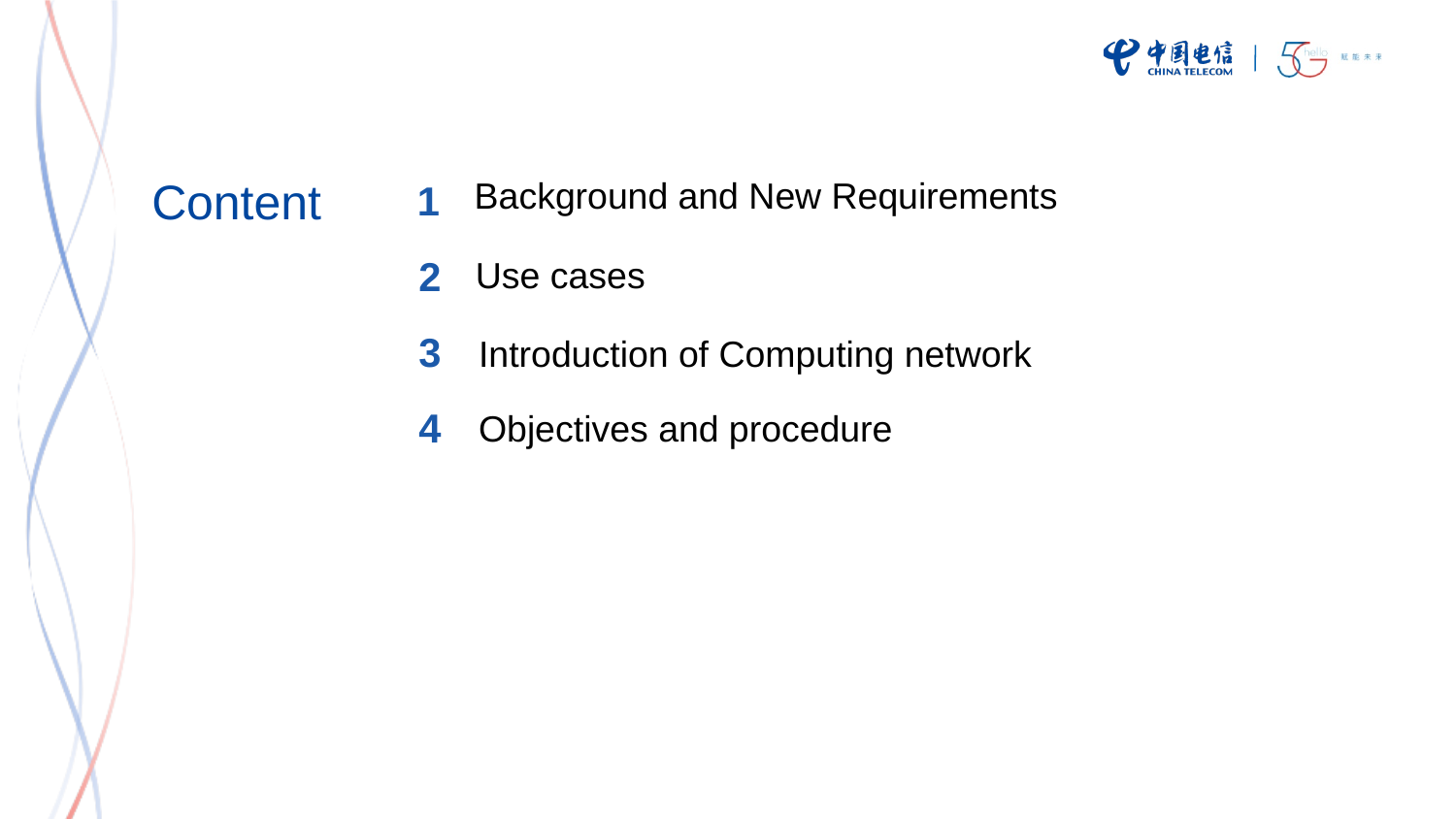

Content
Background and New Requirements
1
Use cases
2
Introduction of Computing network
3
Objectives and procedure
4